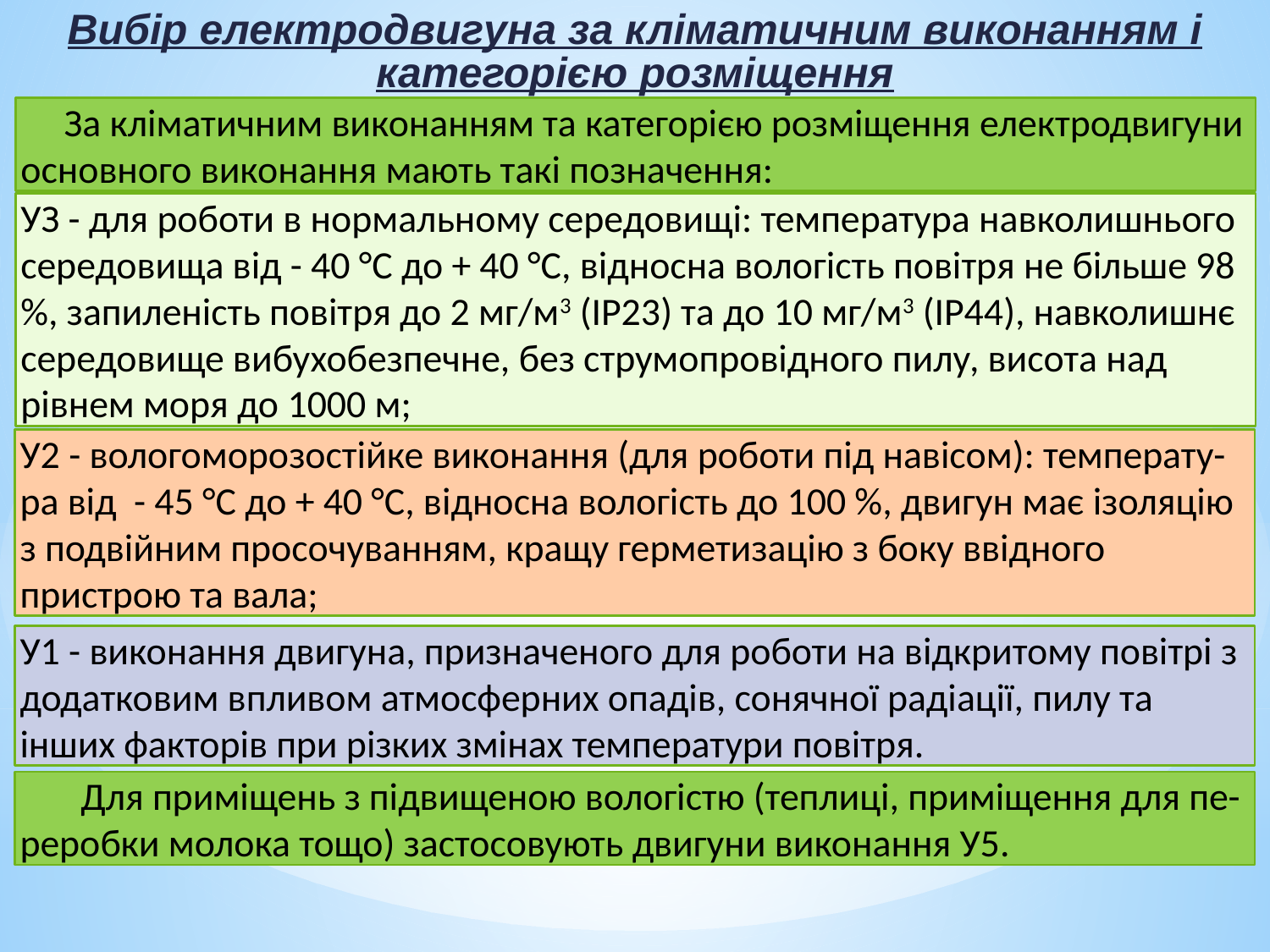

Вибір електродвигуна за кліматичним виконанням і категорією розміщення
     За кліматичним виконанням та категорією розміщення електродвигуни основного виконання мають такі позначення:
УЗ - для роботи в нормальному середовищі: температура навколишнього середовища від - 40 °С до + 40 °С, відносна вологість повітря не більше 98 %, запиленість повітря до 2 мг/м3 (ІР23) та до 10 мг/м3 (ІР44), навколишнє середовище вибухобезпечне, без струмопровідного пилу, висота над рівнем моря до 1000 м;
У2 - вологоморозостійке виконання (для роботи під навісом): температу-ра від  - 45 °С до + 40 °С, відносна вологість до 100 %, двигун має ізоляцію з подвійним просочуванням, кращу герметизацію з боку ввідного пристрою та вала;
У1 - виконання двигуна, призначеного для роботи на відкритому повітрі з додатковим впливом атмосферних опадів, сонячної радіації, пилу та інших факторів при різких змінах температури повітря.
       Для приміщень з підвищеною вологістю (теплиці, приміщення для пе-реробки молока тощо) застосовують двигуни виконання У5.